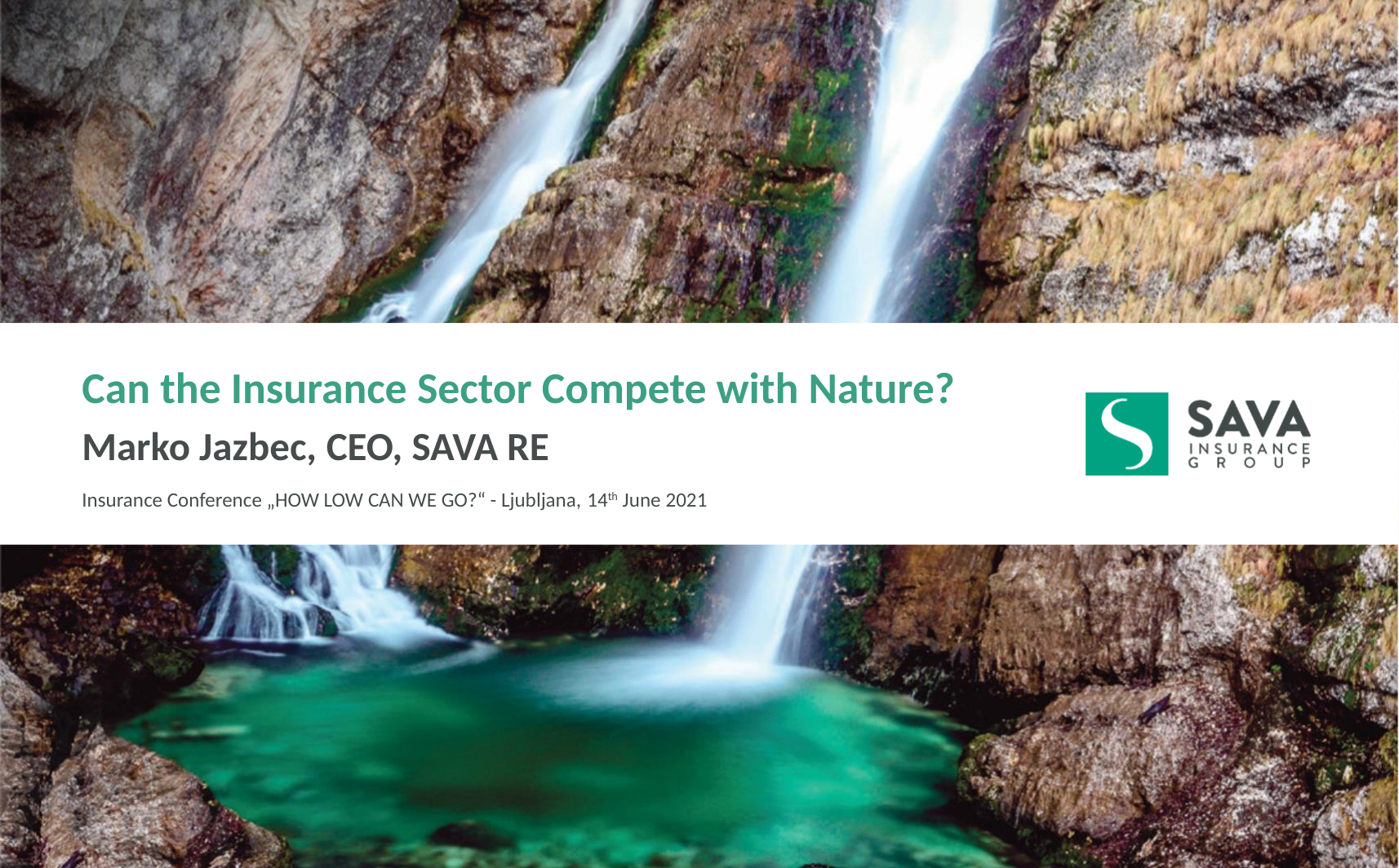

Can the Insurance Sector Compete with Nature?
Marko Jazbec, CEO, SAVA RE
Insurance Conference „HOW LOW CAN WE GO?“ - Ljubljana, 14th June 2021